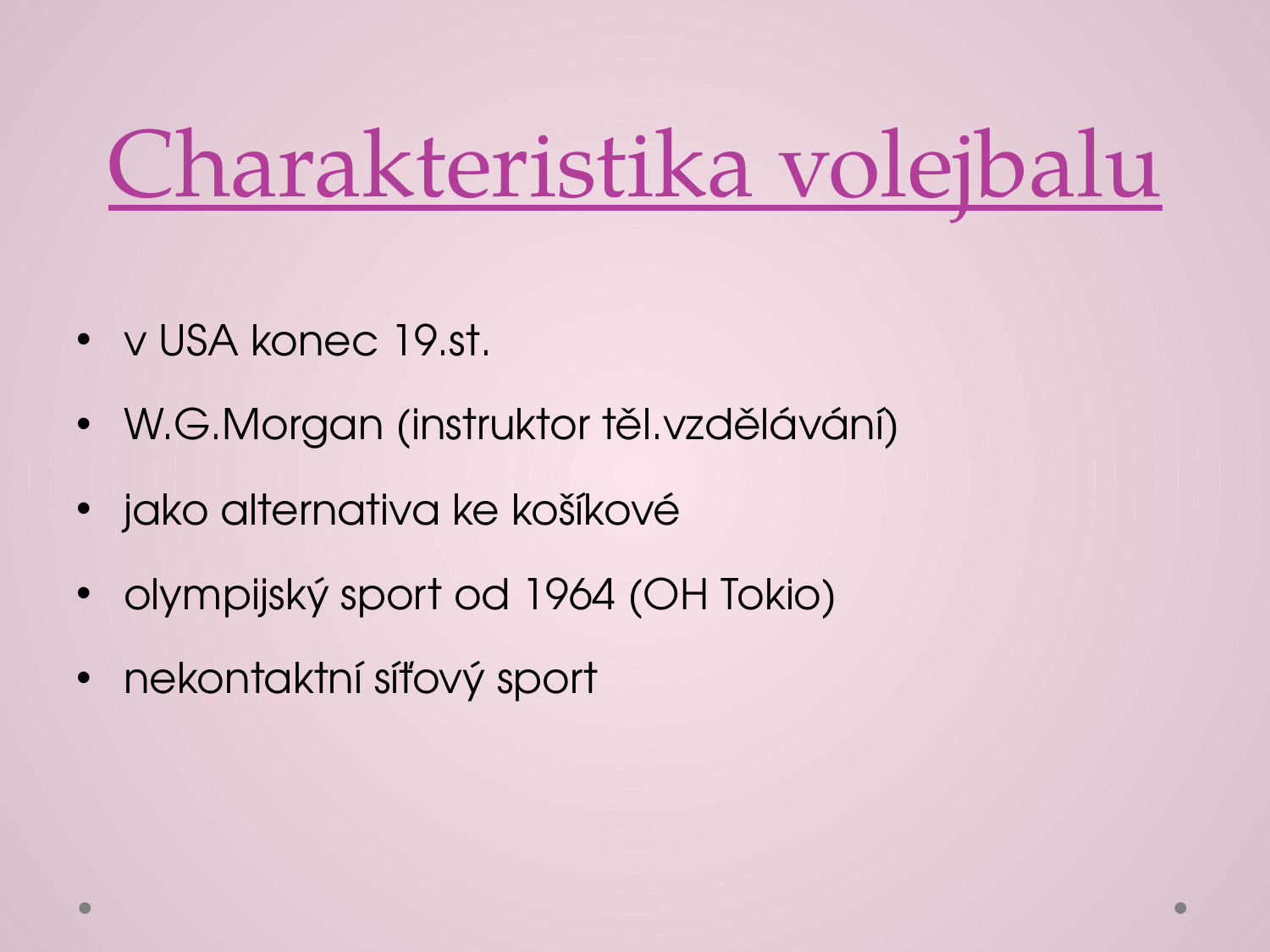

# Charakteristika volejbalu

v USA konec 19.st.
W.G.Morgan (instruktor těl.vzdělávání)
jako alternativa ke košíkové
olympijský sport od 1964 (OH Tokio)
nekontaktní síťový sport